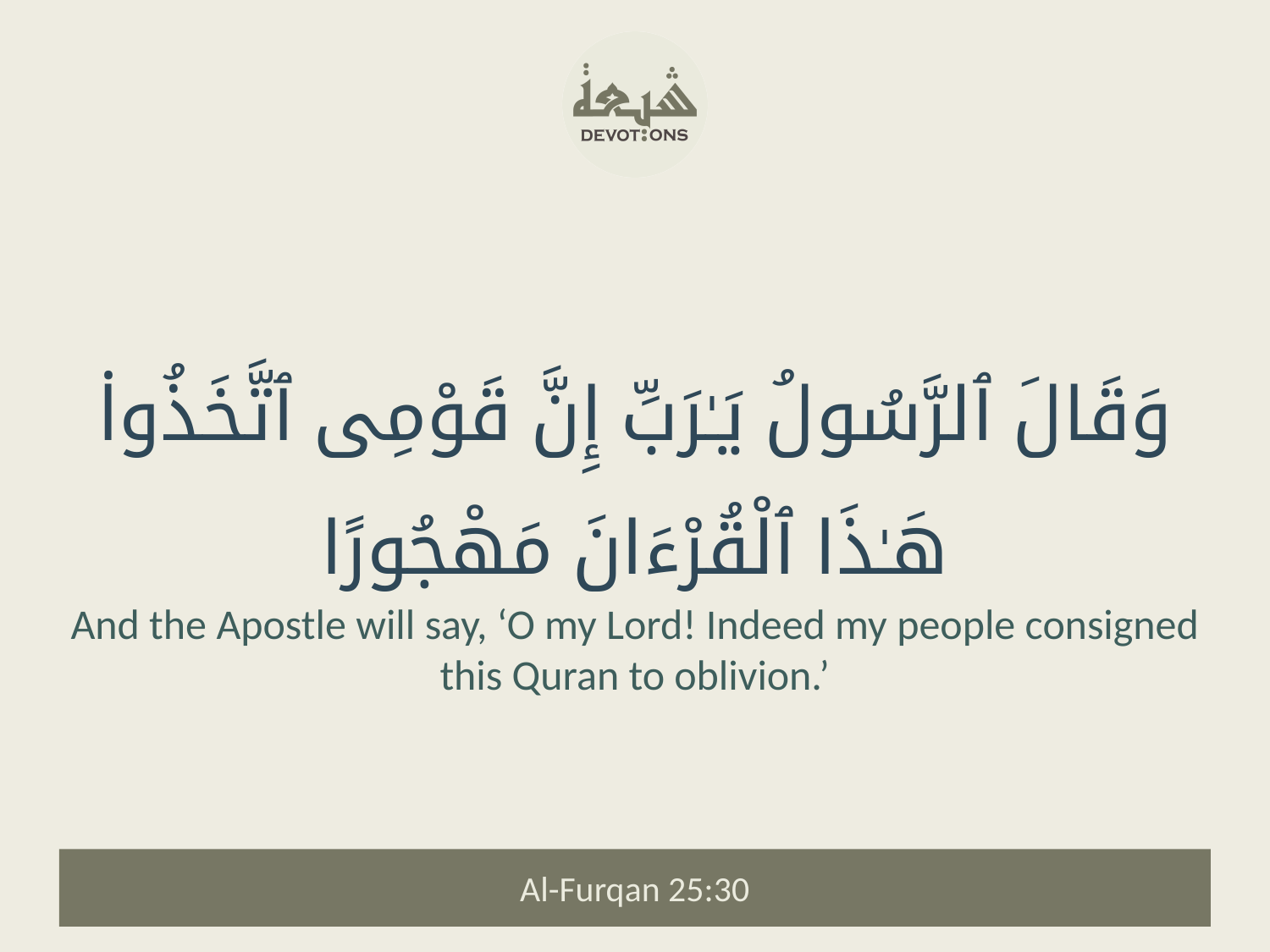

وَقَالَ ٱلرَّسُولُ يَـٰرَبِّ إِنَّ قَوْمِى ٱتَّخَذُوا۟ هَـٰذَا ٱلْقُرْءَانَ مَهْجُورًا
And the Apostle will say, ‘O my Lord! Indeed my people consigned this Quran to oblivion.’
Al-Furqan 25:30